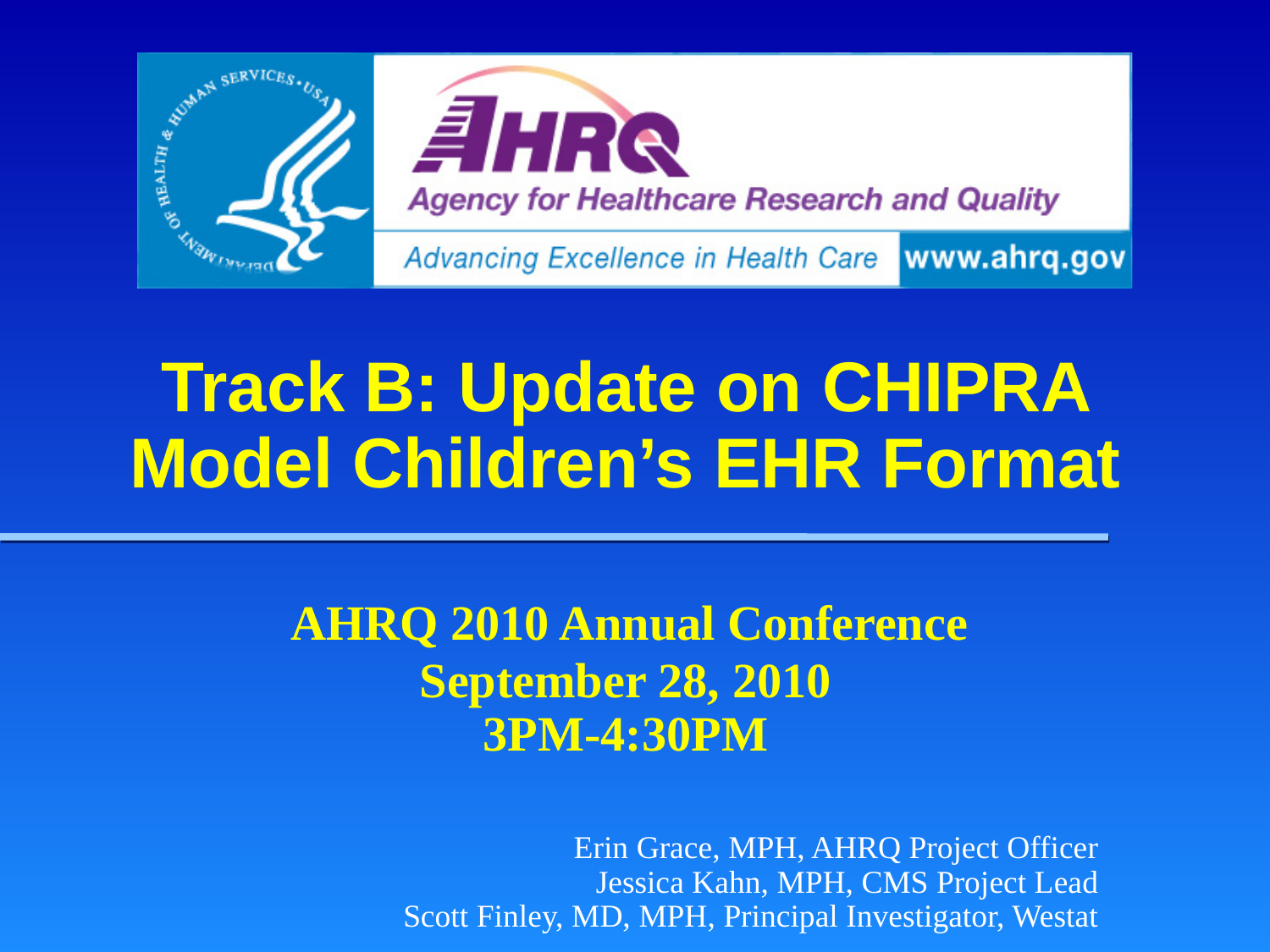

Erin Grace, MPH, AHRQ Project Officer
Jessica Kahn, MPH, CMS Project Lead
Scott Finley, MD, MPH, Principal Investigator, Westat
# Track B: Update on CHIPRA Model Children’s EHR Format AHRQ 2010 Annual Conference September 28, 2010 3PM-4:30PM